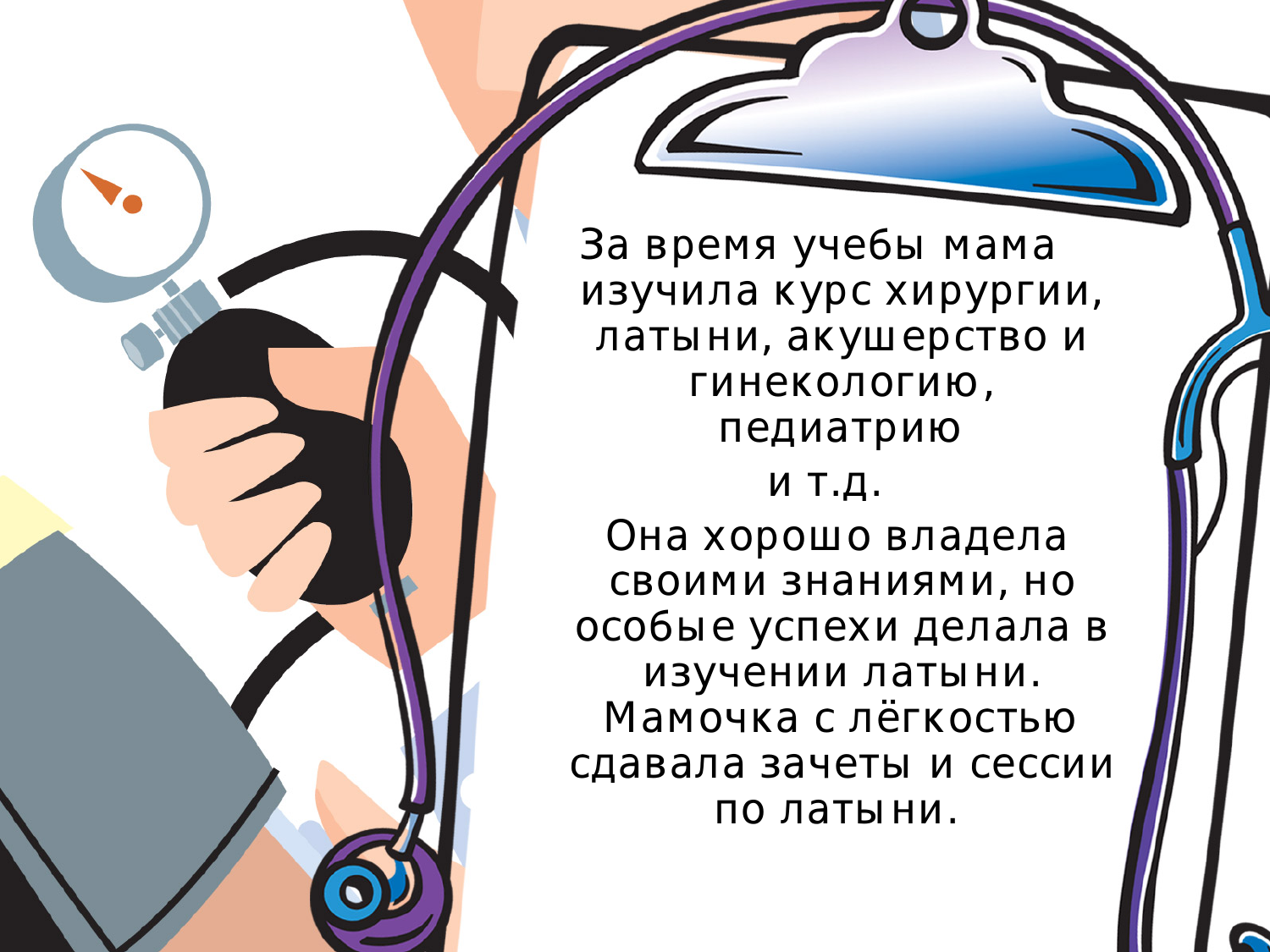

За время учебы мама изучила курс хирургии, латыни, акушерство и гинекологию, педиатрию
 и т.д.
   Она хорошо владела своими знаниями, но особые успехи делала в изучении латыни. Мамочка с лёгкостью сдавала зачеты и сессии по латыни.